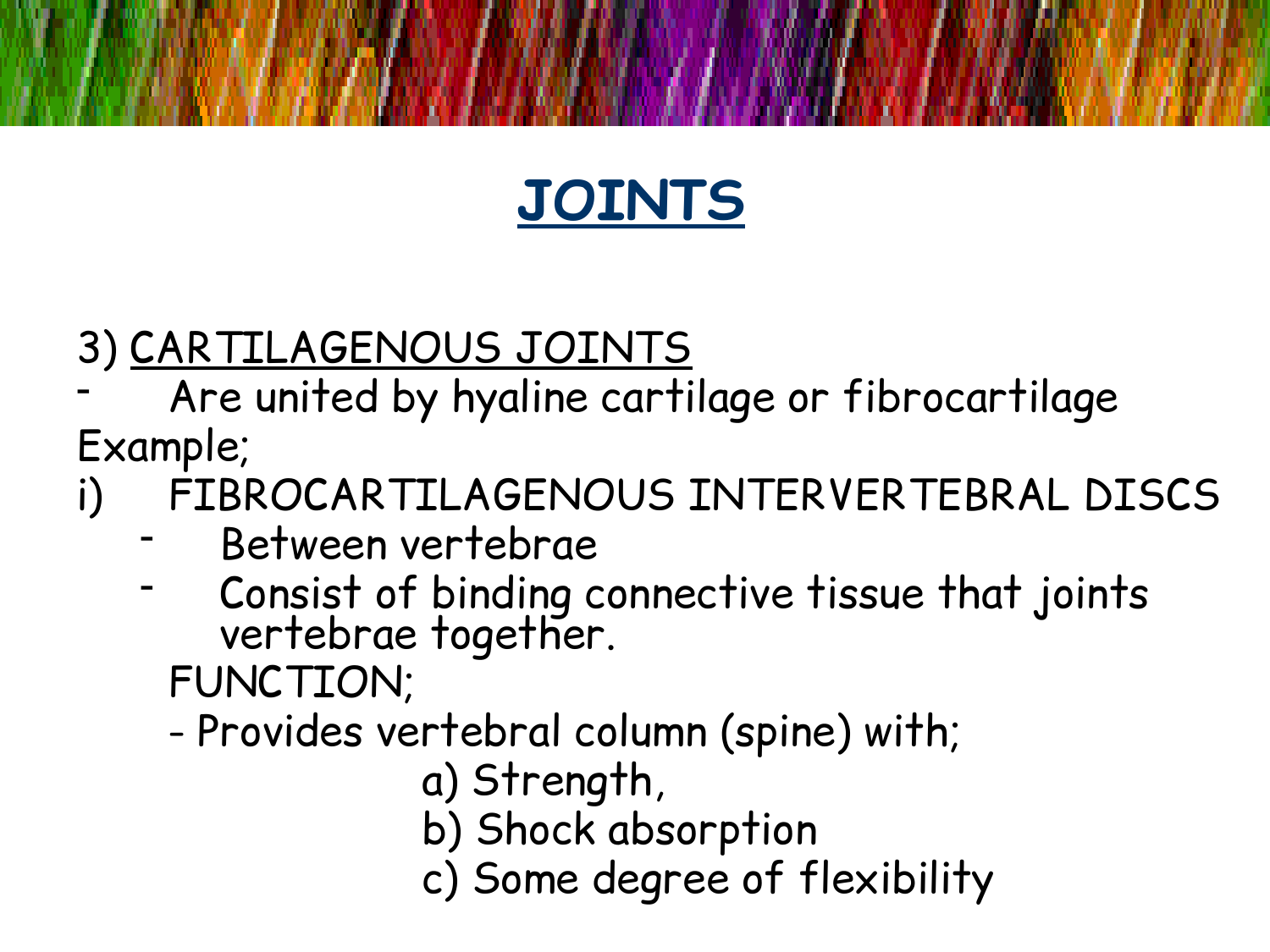

# JOINTS
3) CARTILAGENOUS JOINTS
Are united by hyaline cartilage or fibrocartilage
Example;
FIBROCARTILAGENOUS INTERVERTEBRAL DISCS
Between vertebrae
Consist of binding connective tissue that joints vertebrae together.
	FUNCTION;
	- Provides vertebral column (spine) with;
			a) Strength,
			b) Shock absorption
			c) Some degree of flexibility